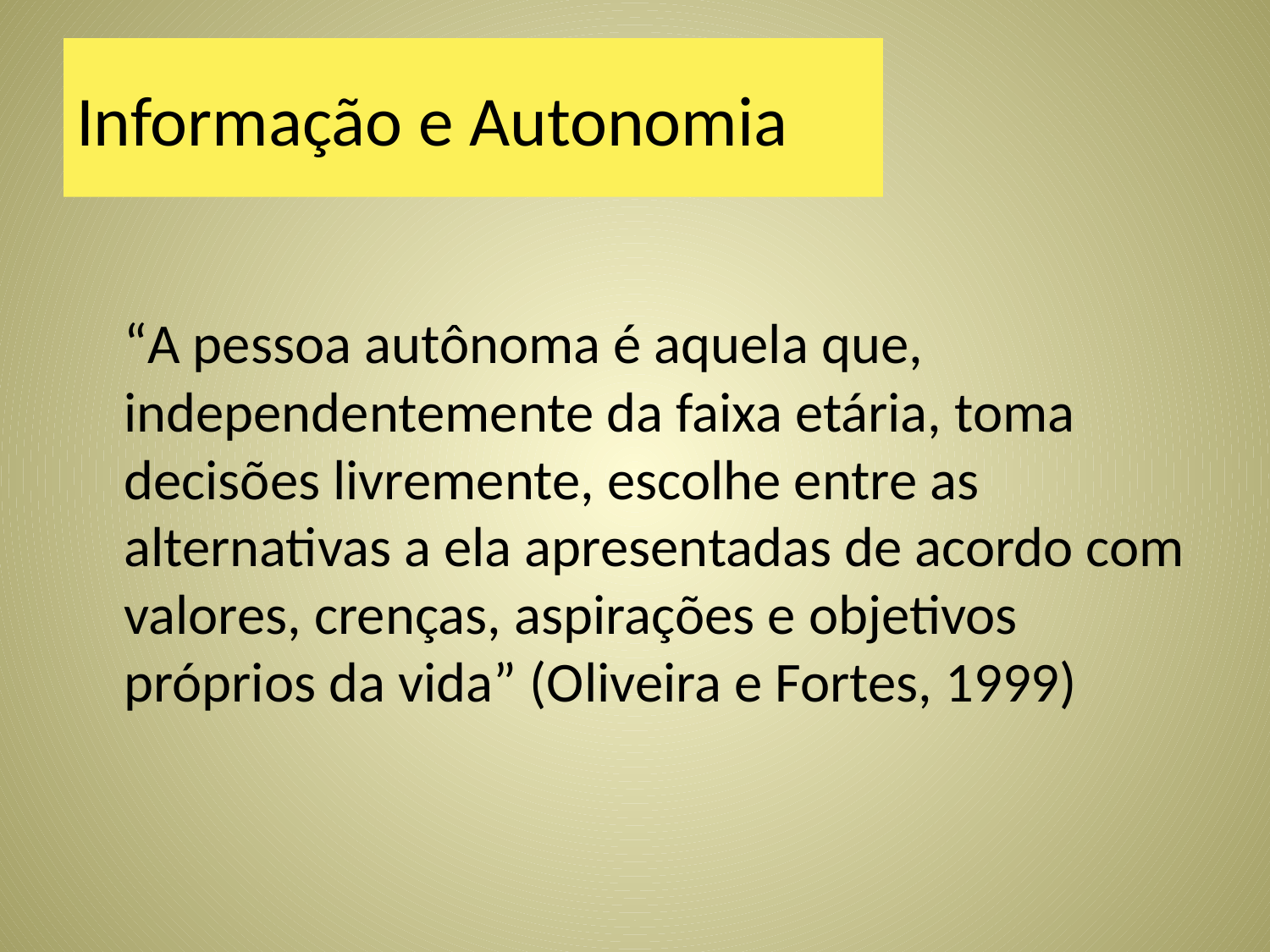

# Informação e Autonomia

	“A pessoa autônoma é aquela que, independentemente da faixa etária, toma decisões livremente, escolhe entre as alternativas a ela apresentadas de acordo com valores, crenças, aspirações e objetivos próprios da vida” (Oliveira e Fortes, 1999)